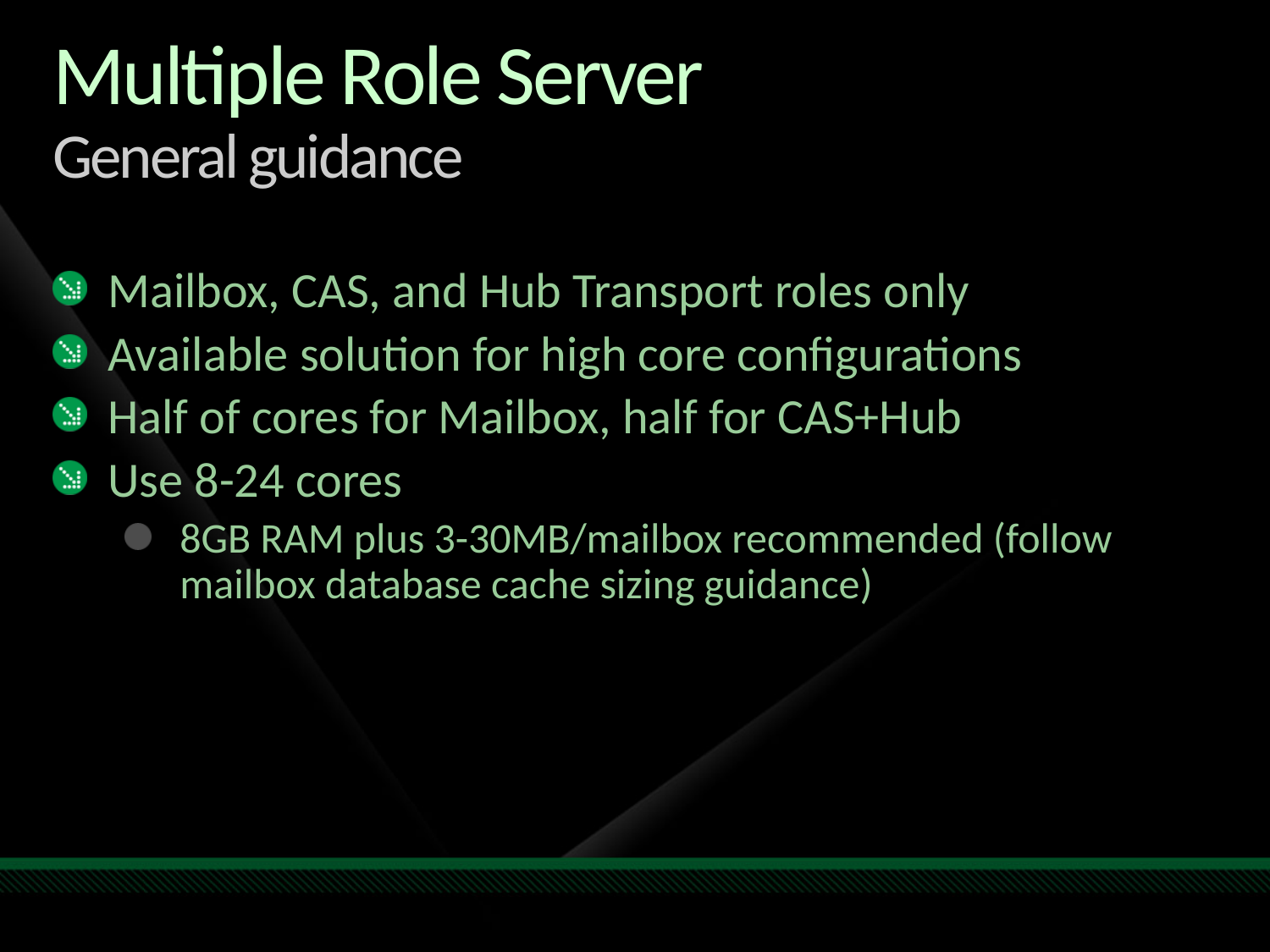

# Multiple Role Server General guidance

Mailbox, CAS, and Hub Transport roles only
Available solution for high core configurations
Half of cores for Mailbox, half for CAS+Hub
Use 8-24 cores
8GB RAM plus 3-30MB/mailbox recommended (follow mailbox database cache sizing guidance)